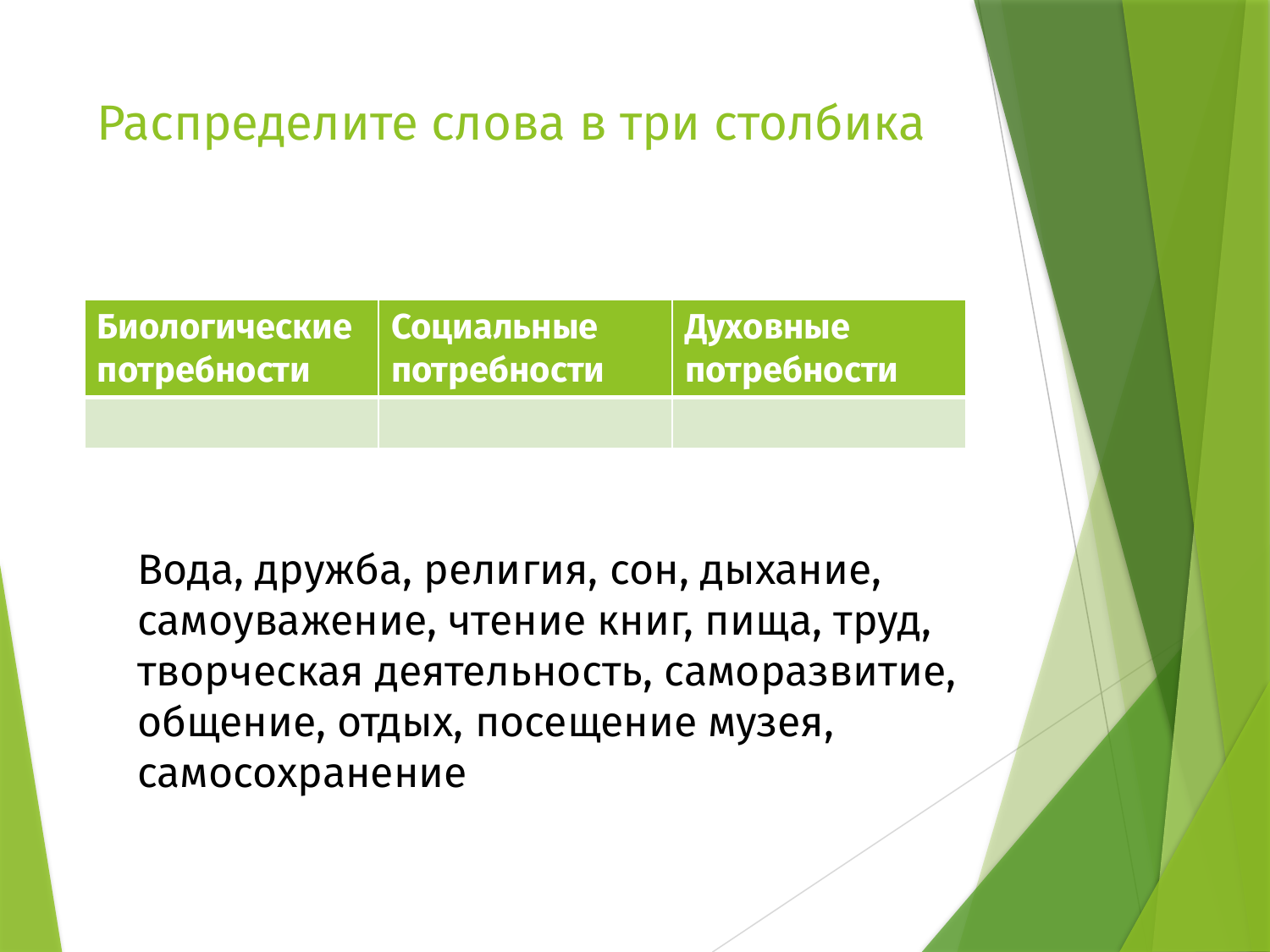

# Распределите слова в три столбика
| Биологические потребности | Социальные потребности | Духовные потребности |
| --- | --- | --- |
|  |  |  |
Вода, дружба, религия, сон, дыхание, самоуважение, чтение книг, пища, труд, творческая деятельность, саморазвитие, общение, отдых, посещение музея, самосохранение